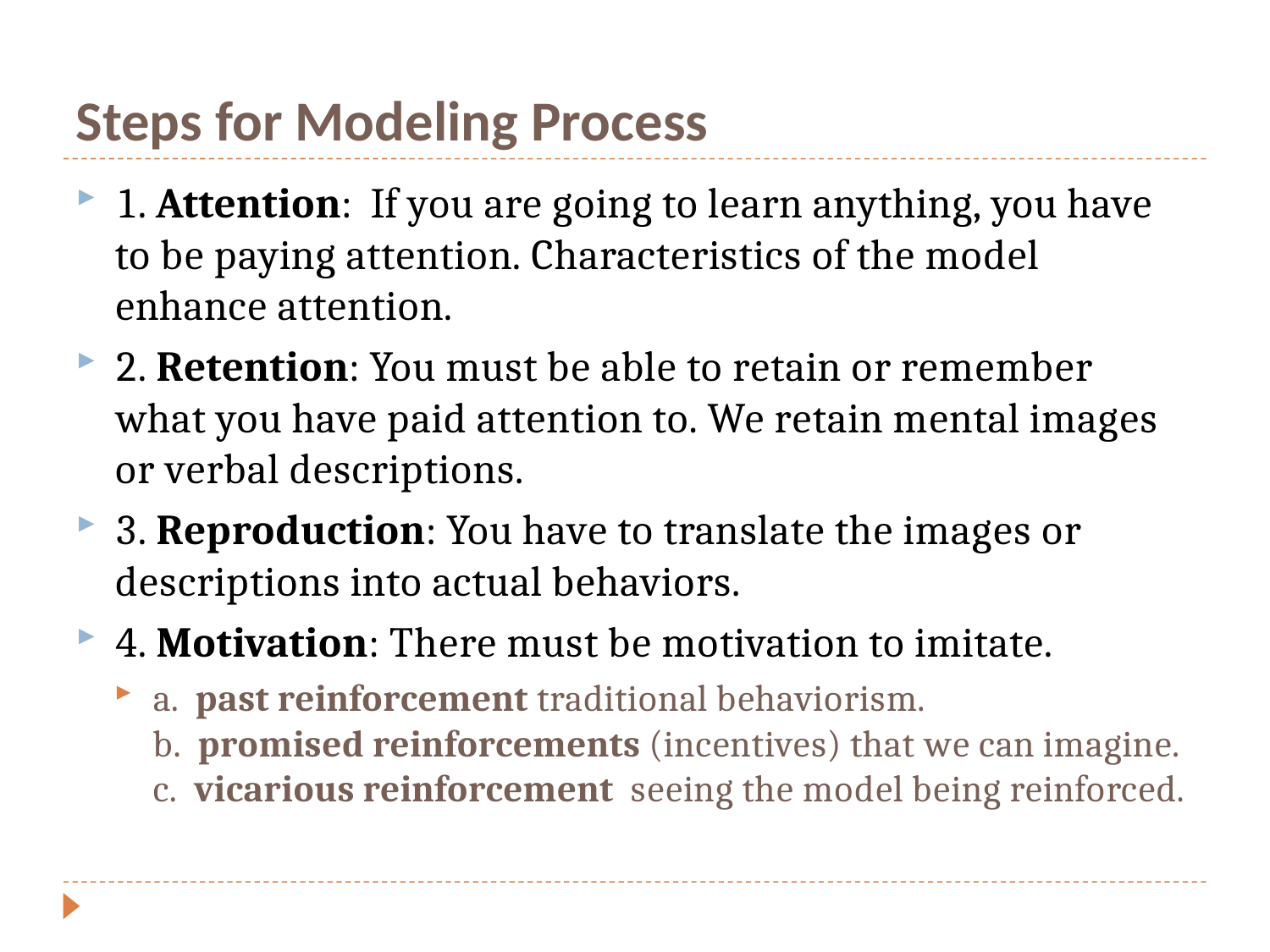

# Steps for Modeling Process
1. Attention:  If you are going to learn anything, you have to be paying attention. Characteristics of the model enhance attention.
2. Retention: You must be able to retain or remember what you have paid attention to. We retain mental images or verbal descriptions.
3. Reproduction: You have to translate the images or descriptions into actual behaviors.
4. Motivation: There must be motivation to imitate.
a.  past reinforcement traditional behaviorism.
b.  promised reinforcements (incentives) that we can imagine.
c.  vicarious reinforcement  seeing the model being reinforced.